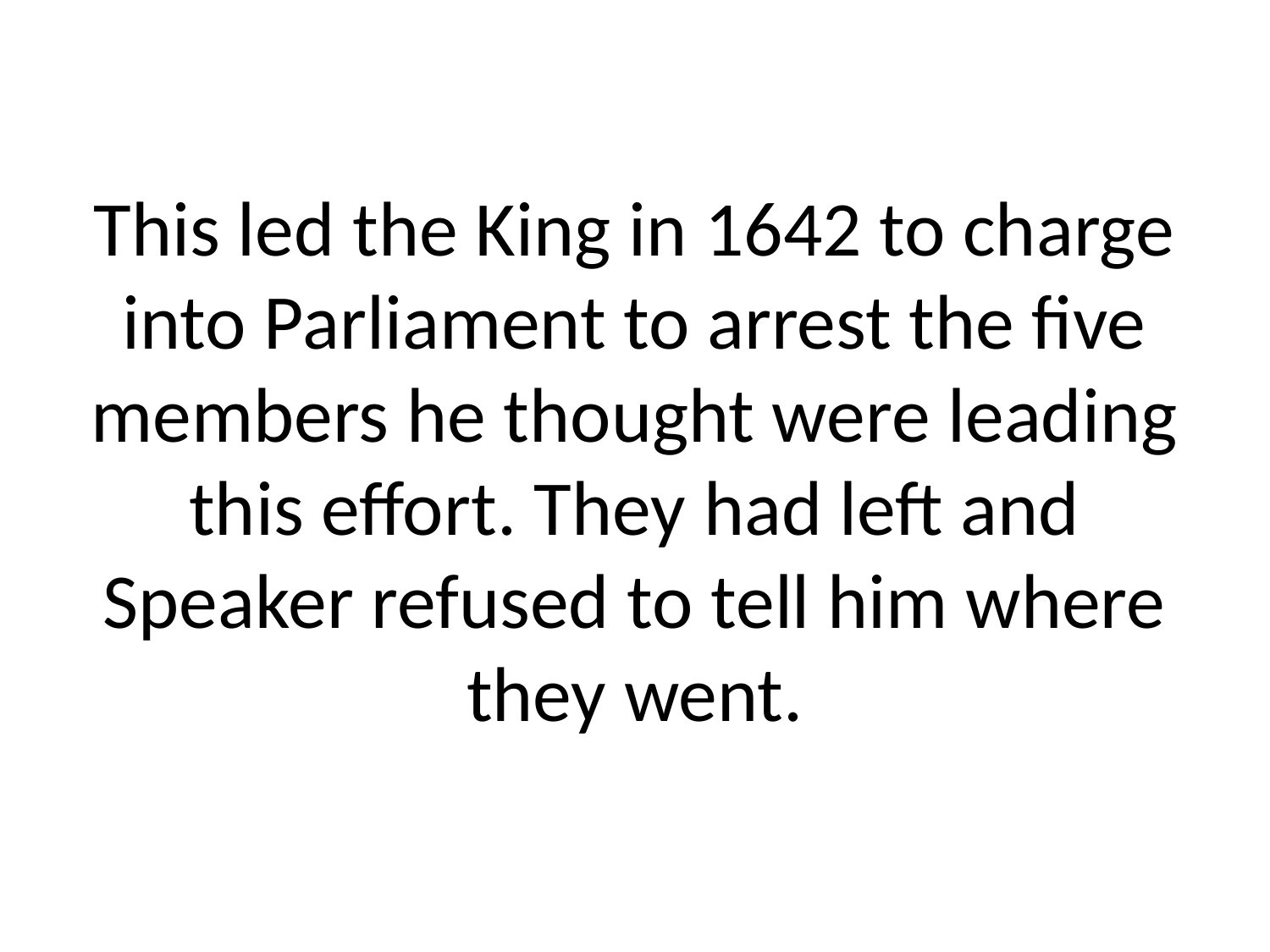

# This led the King in 1642 to charge into Parliament to arrest the five members he thought were leading this effort. They had left and Speaker refused to tell him where they went.